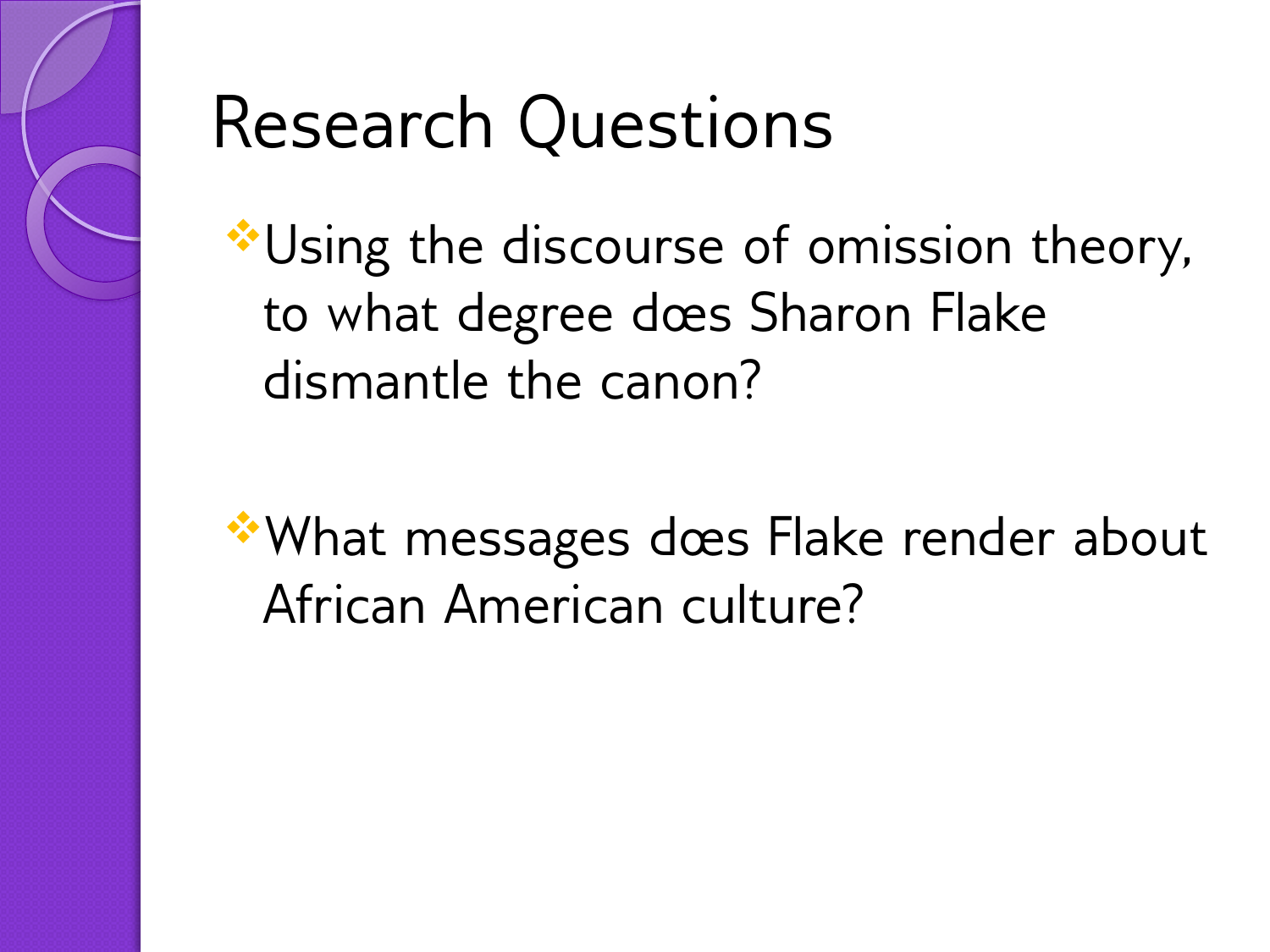

# Research Questions
Using the discourse of omission theory, to what degree does Sharon Flake dismantle the canon?

What messages does Flake render about African American culture?